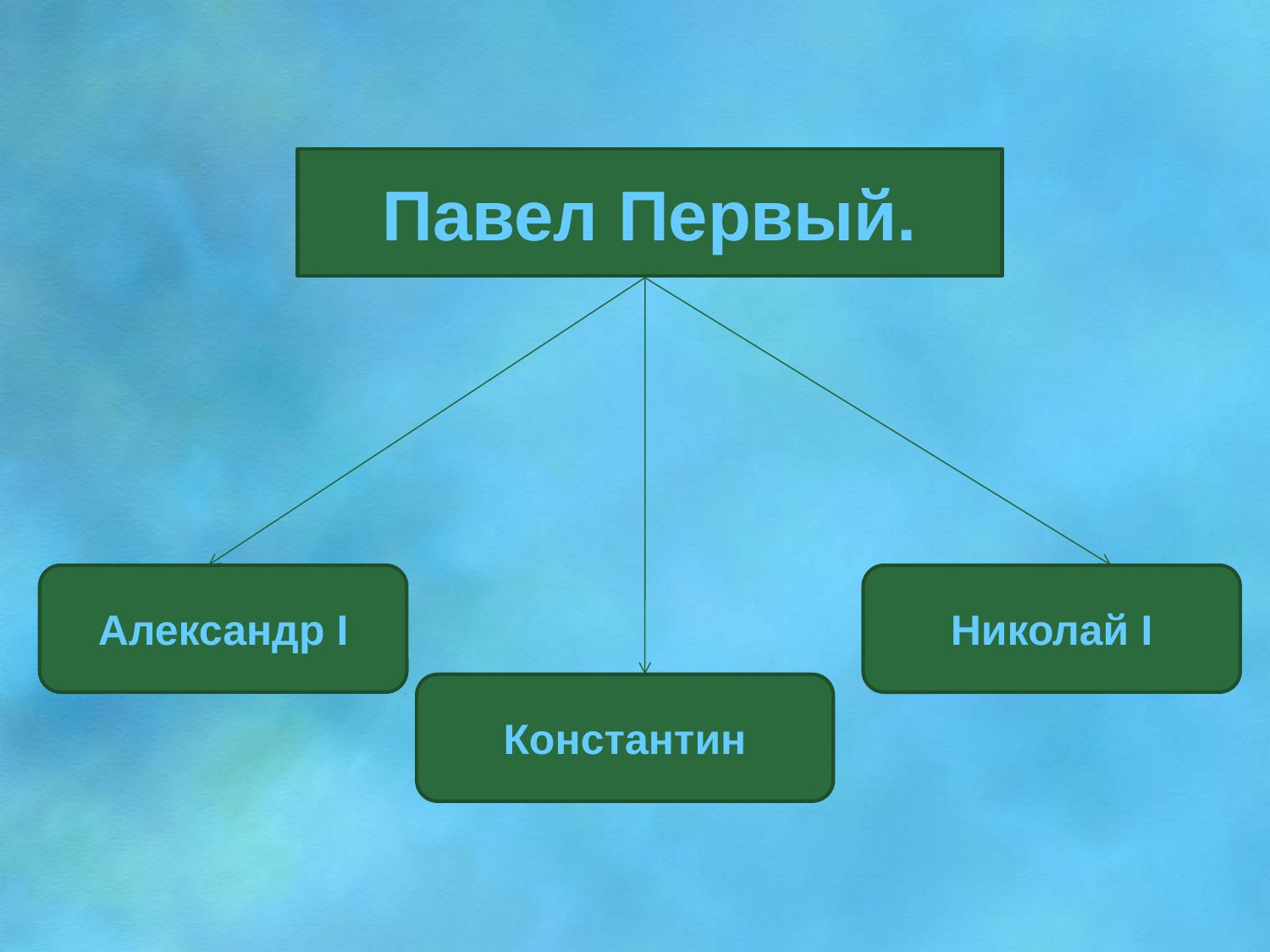

Павел Первый.
Александр I
Николай I
Константин